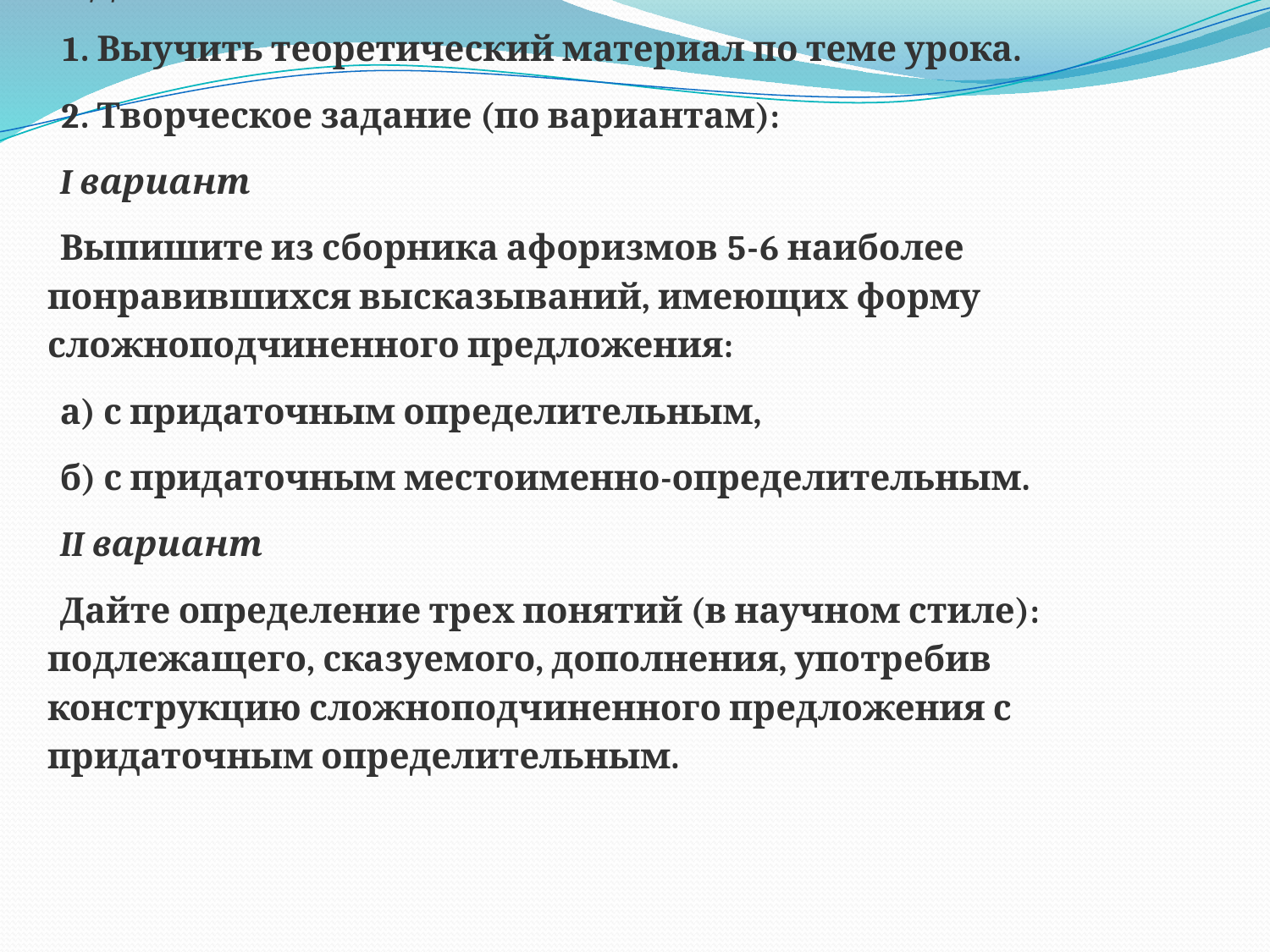

V. Домашнее задание
1. Выучить теоретический материал по теме урока.
2. Творческое задание (по вариантам):
I вариант
Выпишите из сборника афоризмов 5-6 наиболее понравившихся высказываний, имеющих форму сложноподчиненного предложения:
а) с придаточным определительным,
б) с придаточным местоименно-определительным.
II вариант
Дайте определение трех понятий (в научном стиле): подлежащего, сказуемого, дополнения, употребив конструкцию сложноподчиненного предложения с придаточным определительным.
﻿